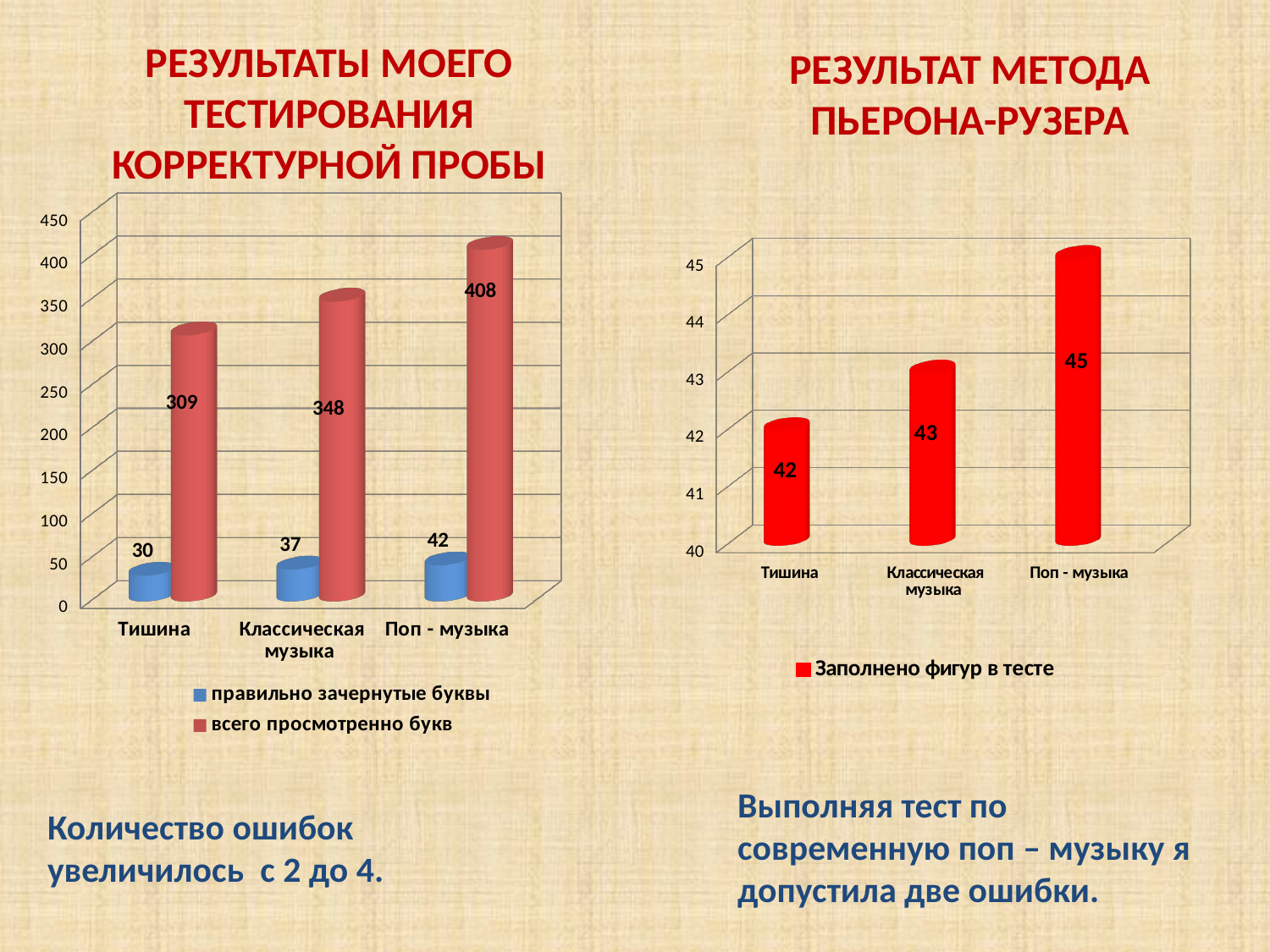

# РЕЗУЛЬТАТЫ МОЕГО ТЕСТИРОВАНИЯ КОРРЕКТУРНОЙ ПРОБЫ
РЕЗУЛЬТАТ МЕТОДА ПЬЕРОНА-РУЗЕРА

[unsupported chart]

[unsupported chart]

Количество ошибок увеличилось  с 2 до 4.
Выполняя тест по современную поп – музыку я допустила две ошибки.